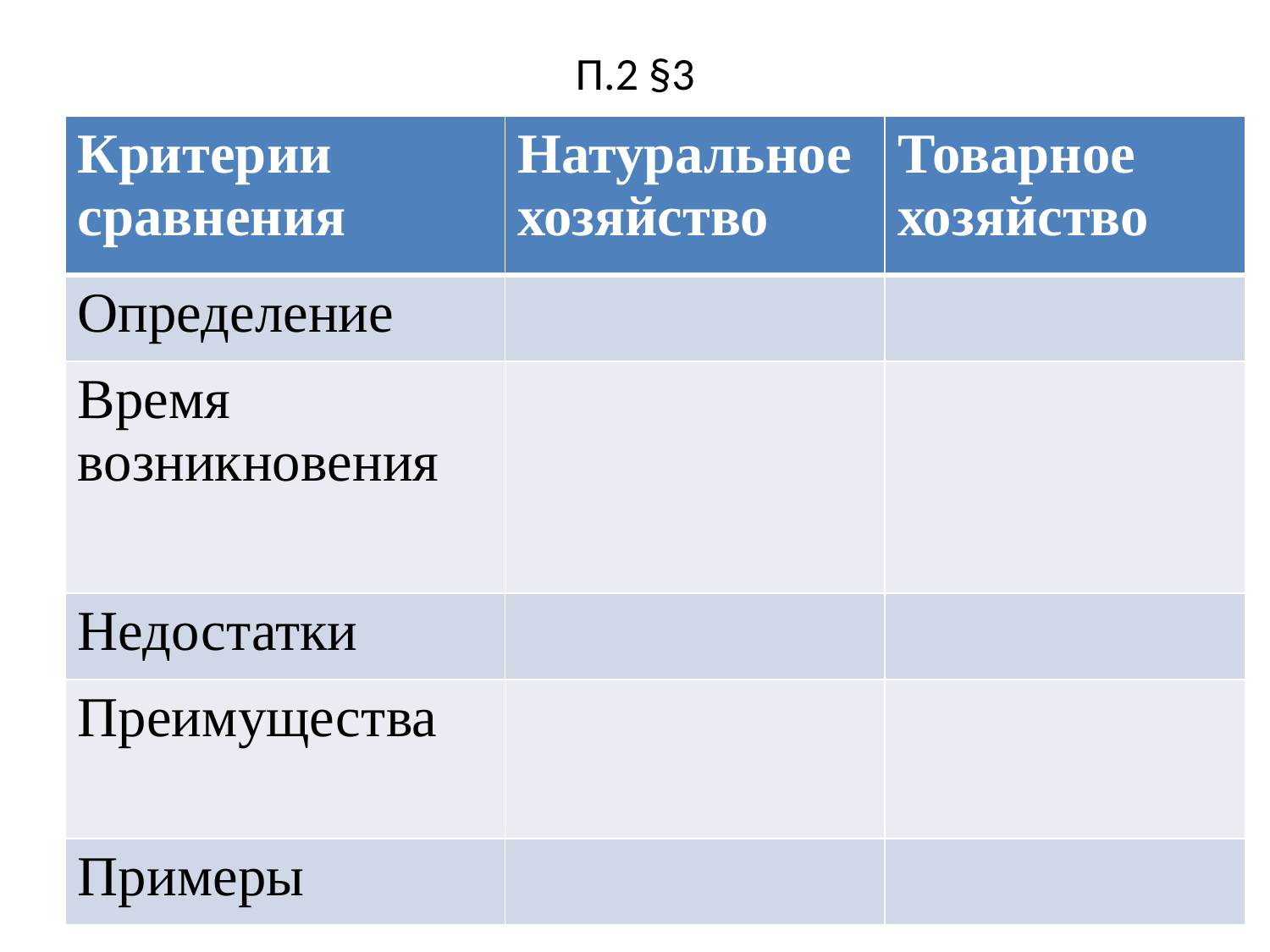

# П.2 §3
| Критерии сравнения | Натуральное хозяйство | Товарное хозяйство |
| --- | --- | --- |
| Определение |  |  |
| Время возникновения |  |  |
| Недостатки |  |  |
| Преимущества |  |  |
| Примеры |  |  |